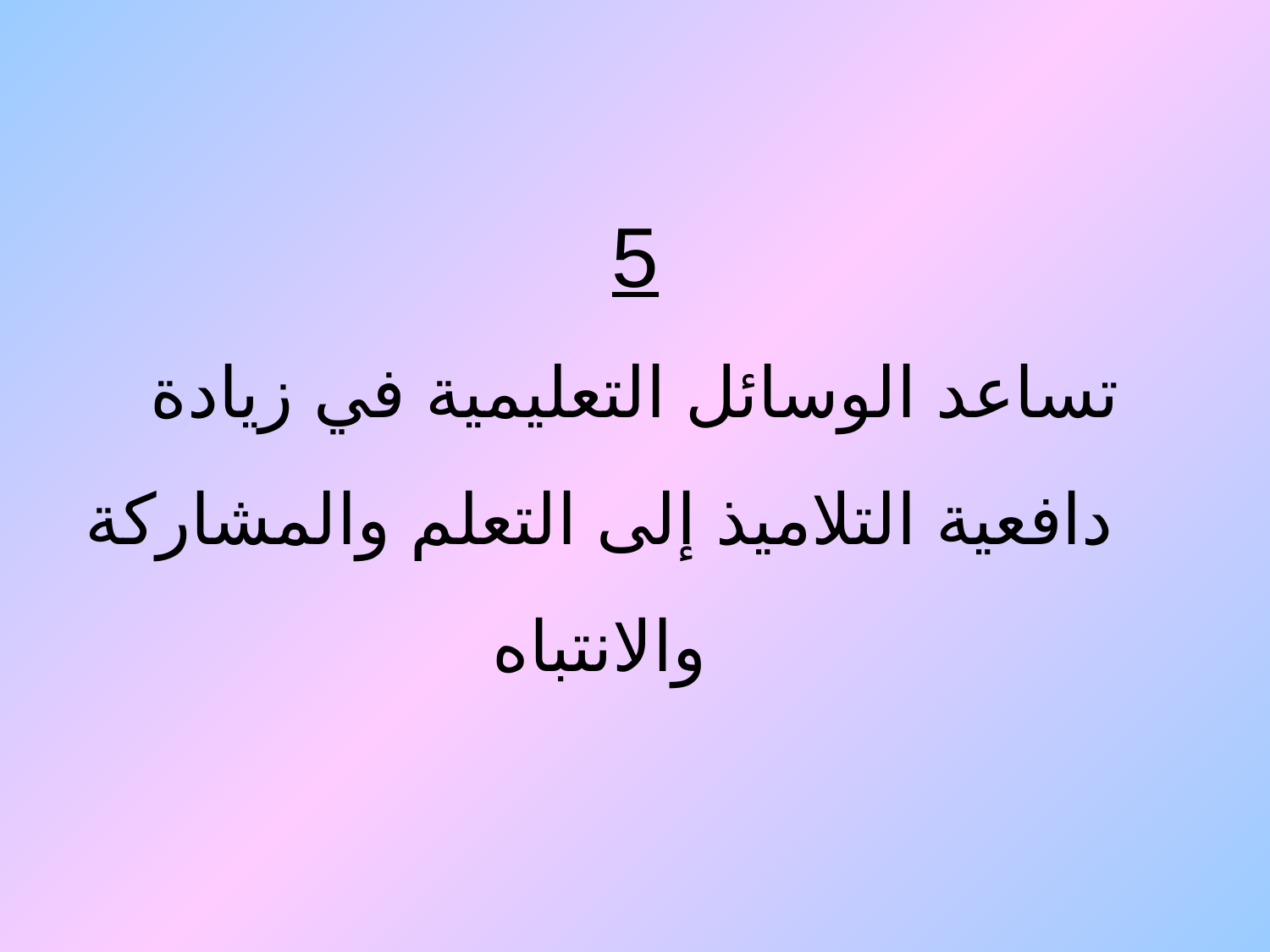

5
تساعد الوسائل التعليمية في زيادة دافعية التلاميذ إلى التعلم والمشاركة والانتباه